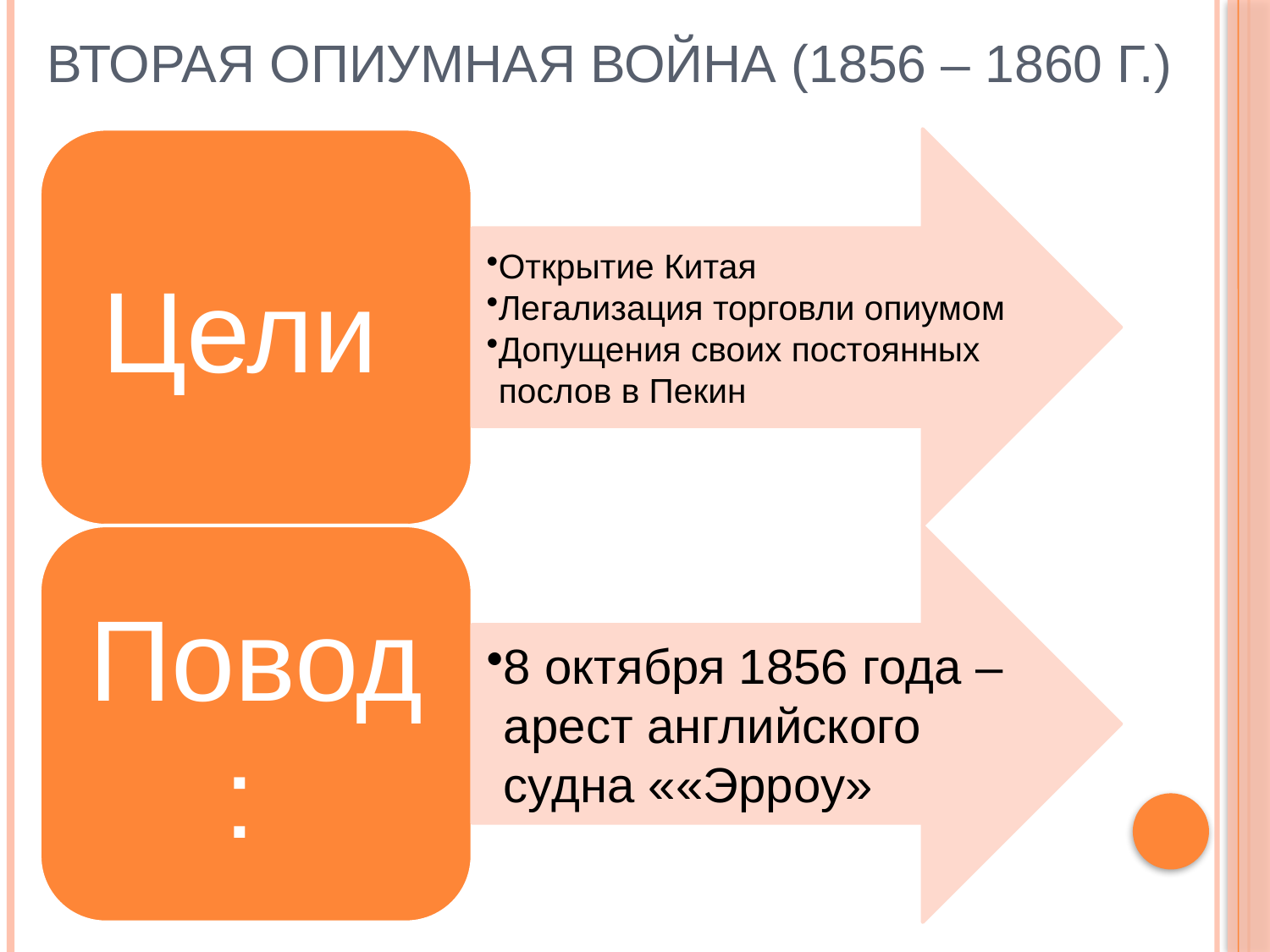

# Вторая опиумная война (1856 – 1860 г.)
Цели
Открытие Китая
Повод:
8 октября 1856 года – арест английского судна ««Эрроу»
Легализация торговли опиумом
Допущения своих постоянных послов в Пекин